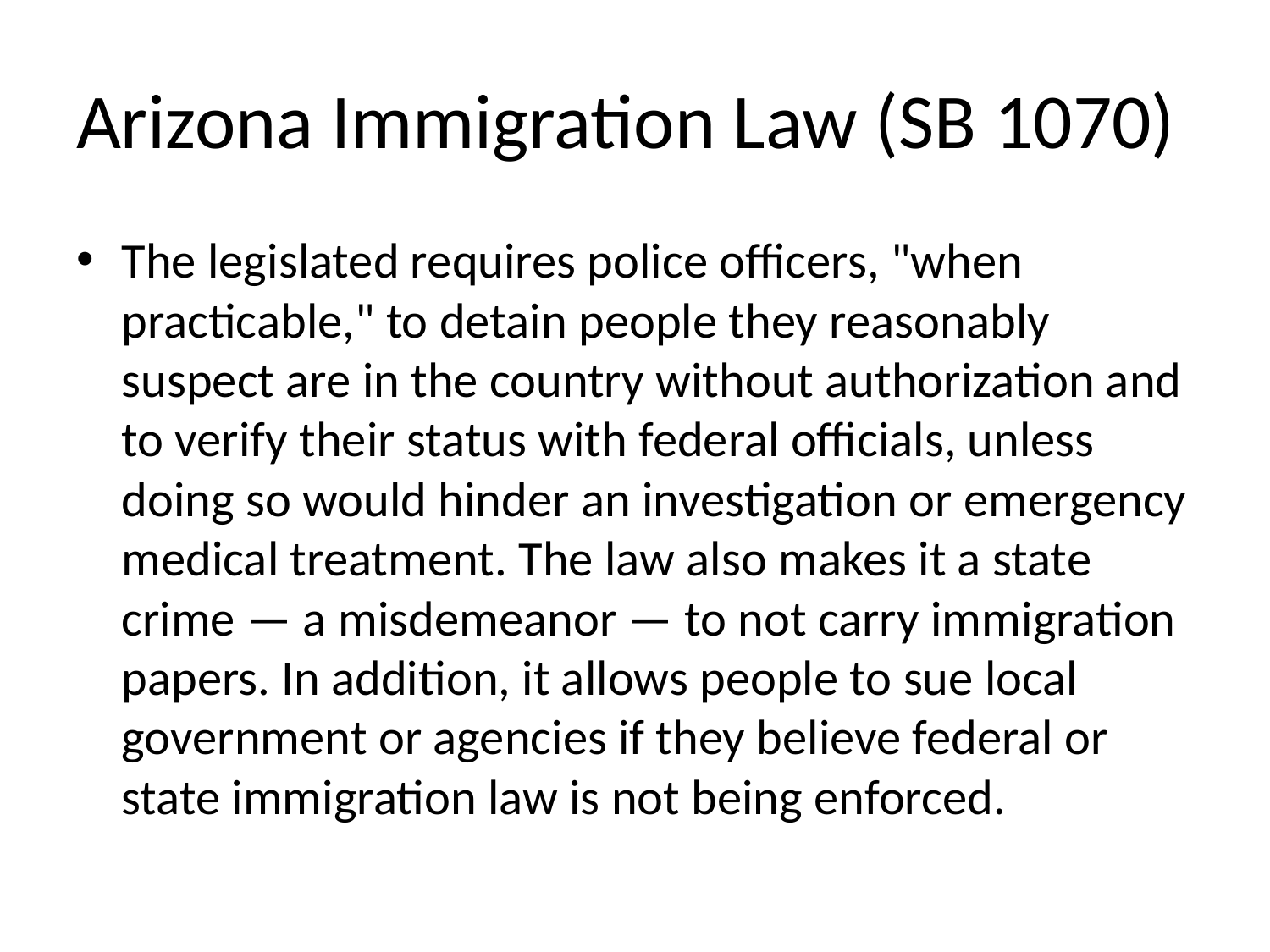

# Arizona Immigration Law (SB 1070)
The legislated requires police officers, "when practicable," to detain people they reasonably suspect are in the country without authorization and to verify their status with federal officials, unless doing so would hinder an investigation or emergency medical treatment. The law also makes it a state crime — a misdemeanor — to not carry immigration papers. In addition, it allows people to sue local government or agencies if they believe federal or state immigration law is not being enforced.